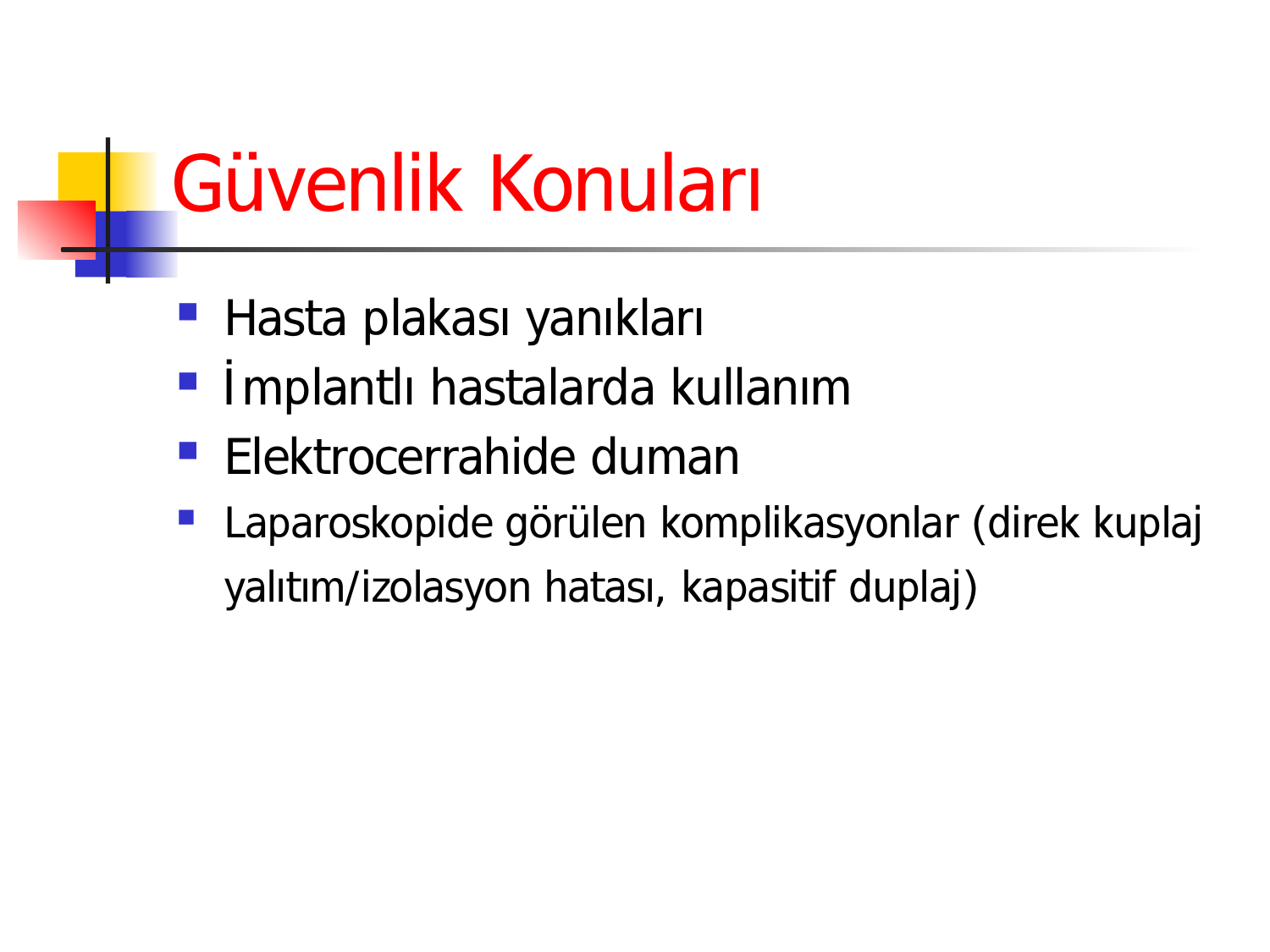

# Güvenlik Konuları
Hasta plakası yanıkları
İmplantlı hastalarda kullanım
Elektrocerrahide duman
Laparoskopide görülen komplikasyonlar (direk kuplaj yalıtım/izolasyon hatası, kapasitif duplaj)